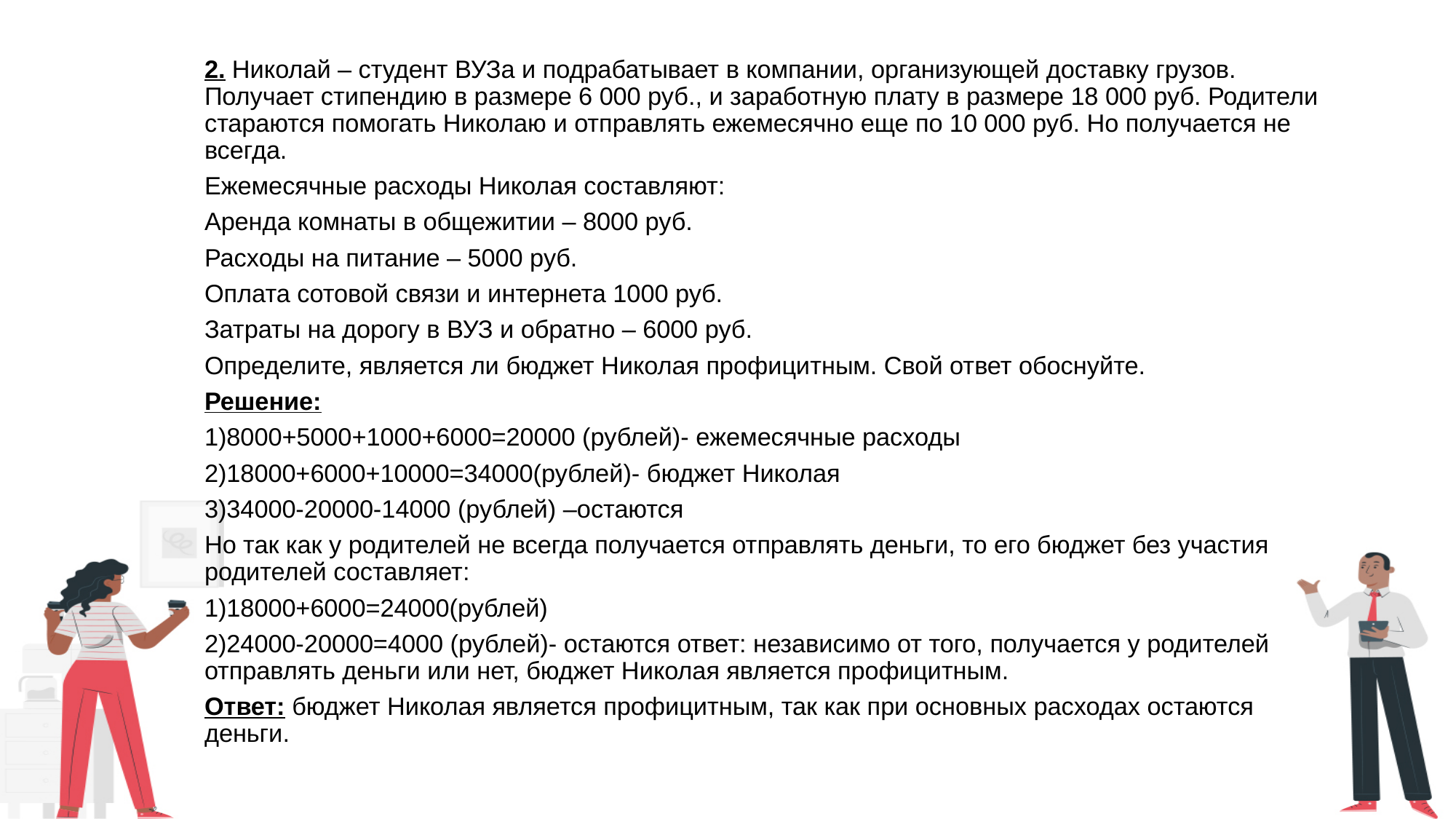

2. Николай – студент ВУЗа и подрабатывает в компании, организующей доставку грузов.  Получает стипендию в размере 6 000 руб., и заработную плату в размере 18 000 руб. Родители стараются помогать Николаю и отправлять ежемесячно еще по 10 000 руб. Но получается не всегда.
Ежемесячные расходы Николая составляют:
Аренда комнаты в общежитии – 8000 руб.
Расходы на питание – 5000 руб.
Оплата сотовой связи и интернета 1000 руб.
Затраты на дорогу в ВУЗ и обратно – 6000 руб.
Определите, является ли бюджет Николая профицитным. Свой ответ обоснуйте.
Решение:
1)8000+5000+1000+6000=20000 (рублей)- ежемесячные расходы
2)18000+6000+10000=34000(рублей)- бюджет Николая
3)34000-20000-14000 (рублей) –остаются
Но так как у родителей не всегда получается отправлять деньги, то его бюджет без участия родителей составляет:
1)18000+6000=24000(рублей)
2)24000-20000=4000 (рублей)- остаются ответ: независимо от того, получается у родителей отправлять деньги или нет, бюджет Николая является профицитным.
Ответ: бюджет Николая является профицитным, так как при основных расходах остаются деньги.